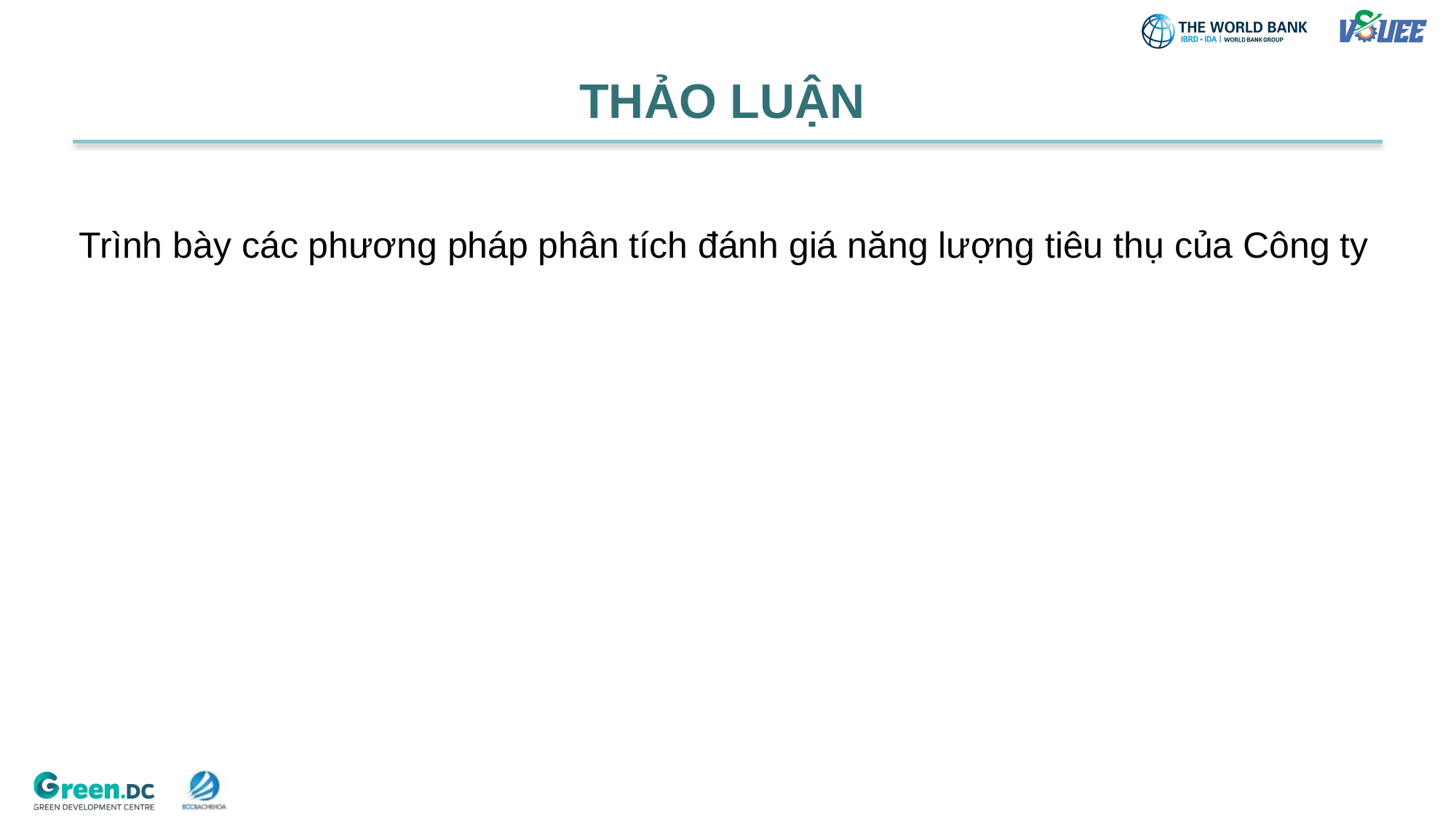

THẢO LUẬN
# Trình bày các phương pháp phân tích đánh giá năng lượng tiêu thụ của Công ty